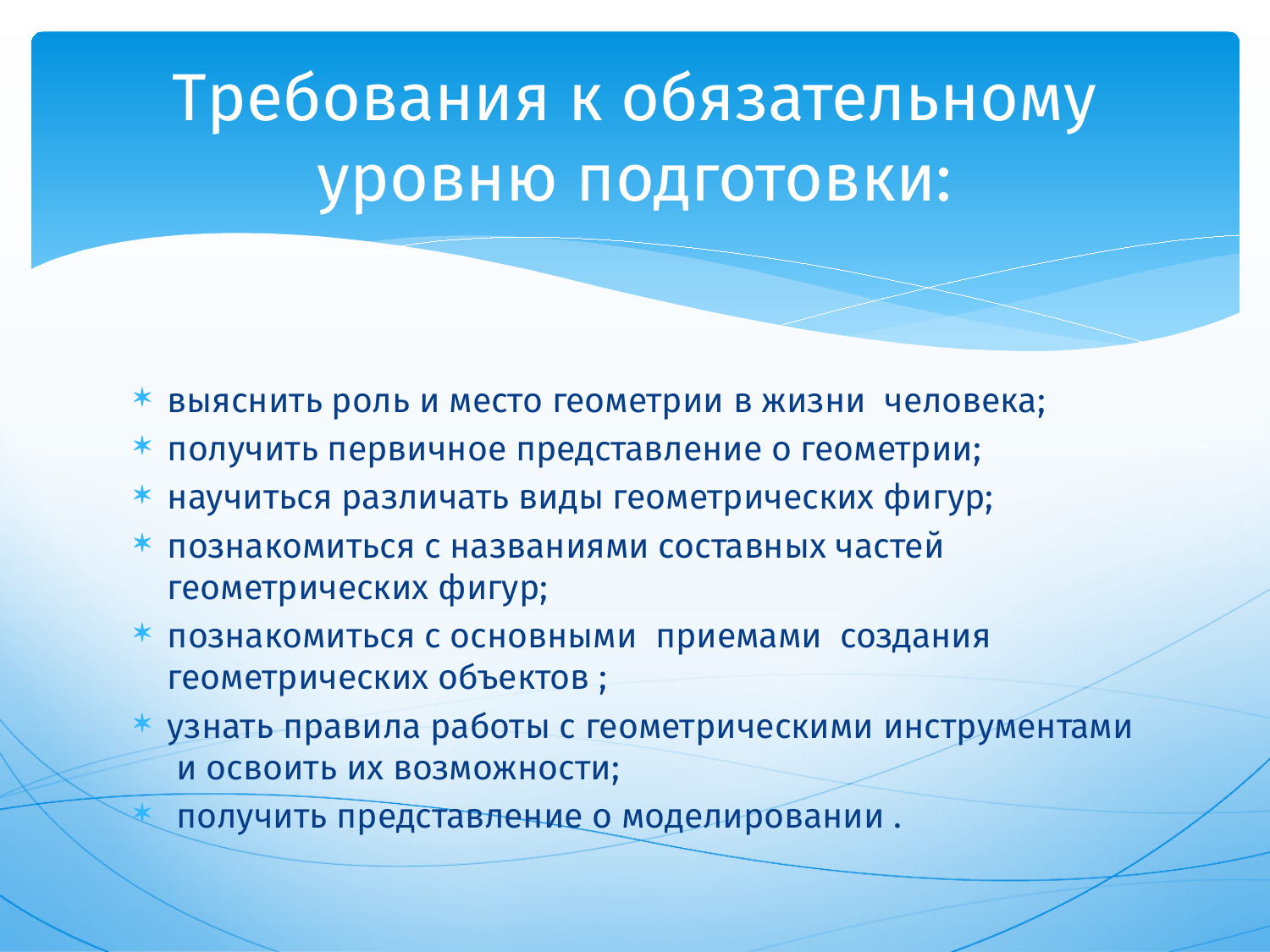

# Требования к обязательному уровню подготовки:
выяснить роль и место геометрии в жизни  человека;
получить первичное представление о геометрии;
научиться различать виды геометрических фигур;
познакомиться с названиями составных частей геометрических фигур;
познакомиться с основными  приемами  создания  геометрических объектов ;
узнать правила работы с геометрическими инструментами  и освоить их возможности;
 получить представление о моделировании .